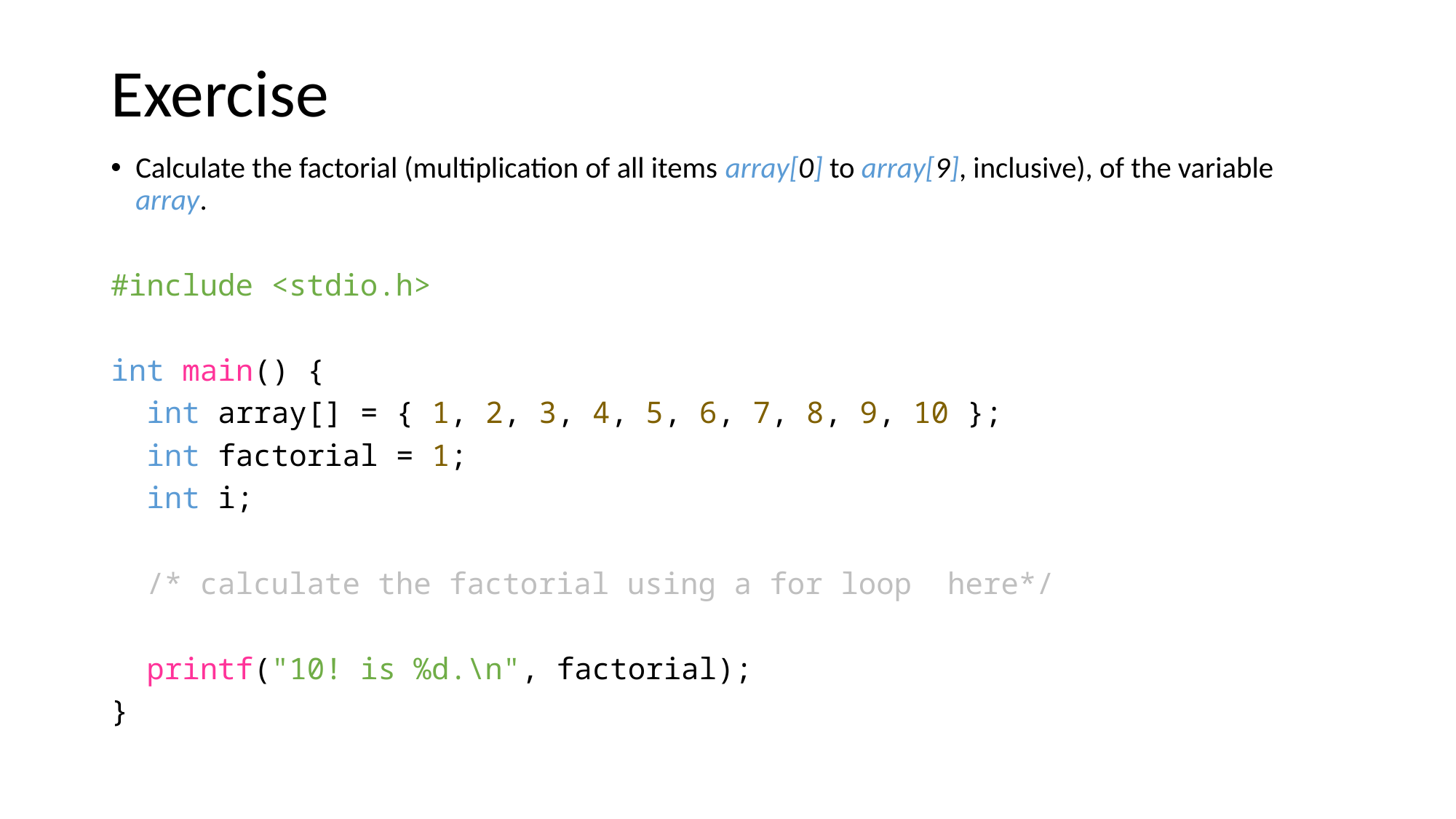

# Exercise
Calculate the factorial (multiplication of all items array[0] to array[9], inclusive), of the variable array.

#include <stdio.h>

int main() {
  int array[] = { 1, 2, 3, 4, 5, 6, 7, 8, 9, 10 };
  int factorial = 1;
  int i;

  /* calculate the factorial using a for loop  here*/

  printf("10! is %d.\n", factorial);
}